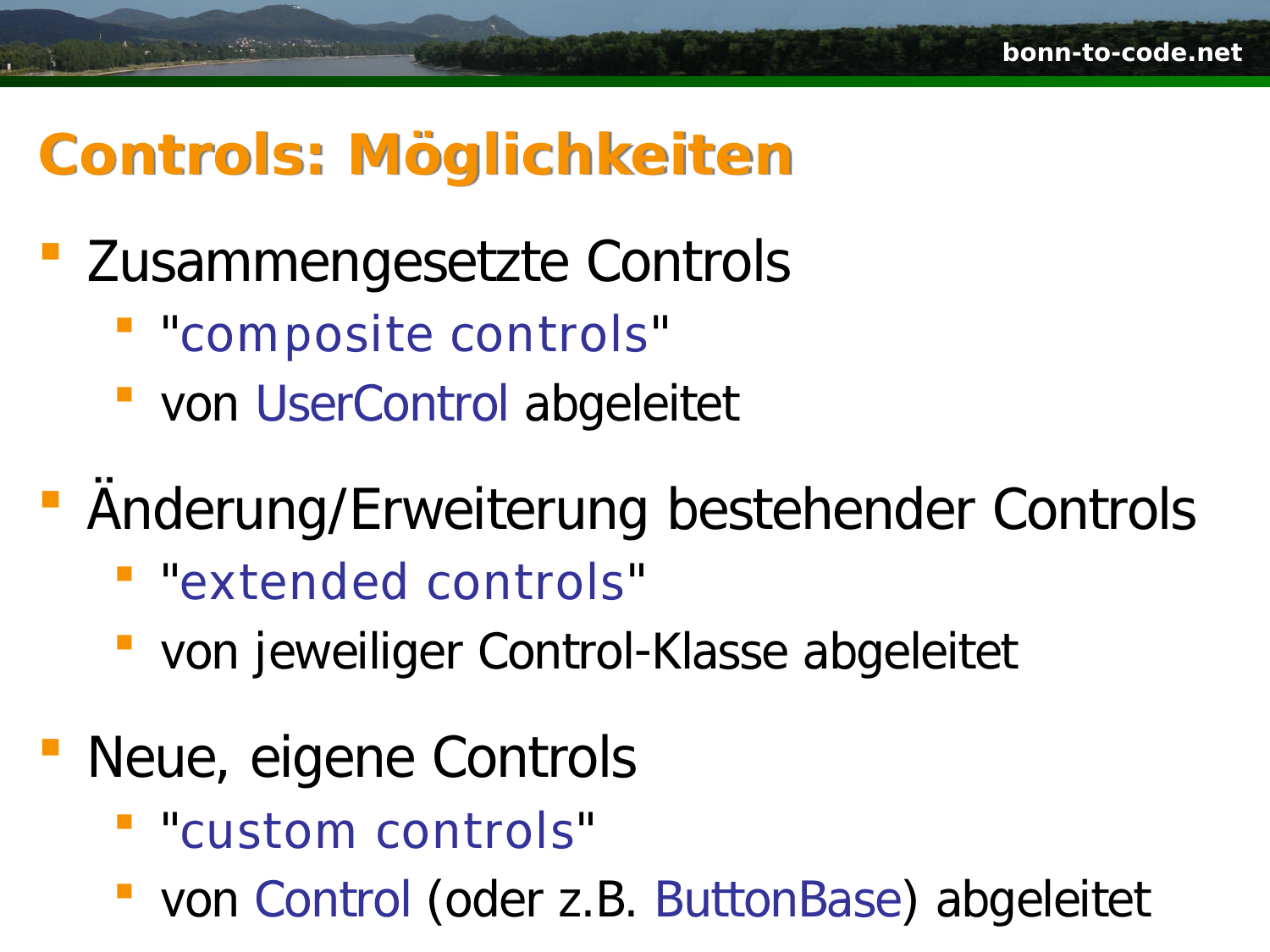

# Controls: Möglichkeiten
Zusammengesetzte Controls
"composite controls"
von UserControl abgeleitet
Änderung/Erweiterung bestehender Controls
"extended controls"
von jeweiliger Control-Klasse abgeleitet
Neue, eigene Controls
"custom controls"
von Control (oder z.B. ButtonBase) abgeleitet